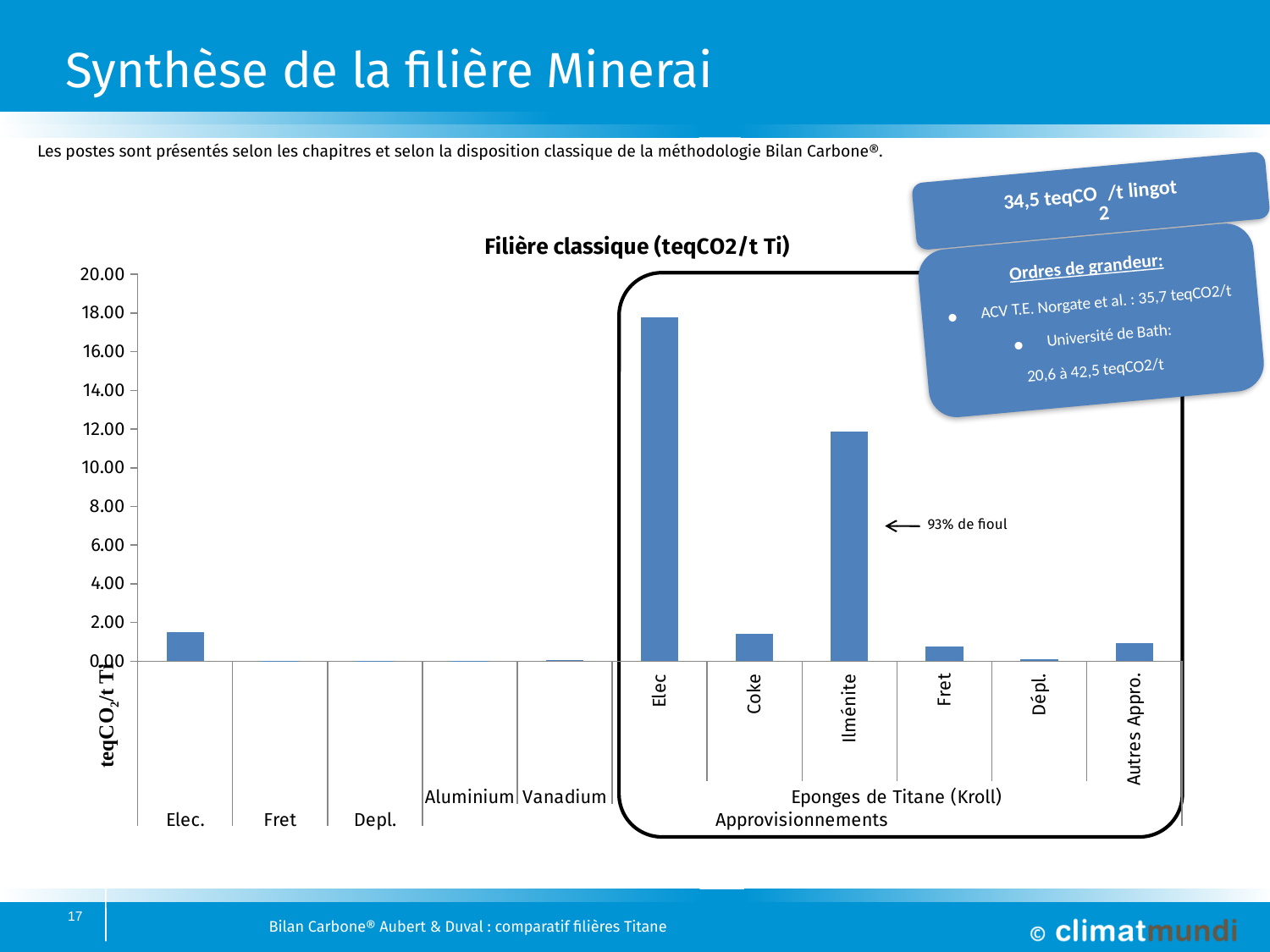

# Synthèse de la filière Minerai
Les postes sont présentés selon les chapitres et selon la disposition classique de la méthodologie Bilan Carbone®.
34,5 teqCO2/t lingot

### Chart: Filière classique (teqCO2/t Ti)

| Category | Synthèse |
|---|---|
|  | 1.5182639999999998 |
|  | 0.0017681873084823133 |
|  | 0.019930633299683392 |
|  | 0.01535416666666667 |
|  | 0.06575 |
| Elec | 17.776059840000002 |
| Coke | 1.40191990126333 |
| Ilménite | 11.855491302311002 |
| Fret | 0.775433427402414 |
| Dépl. | 0.1084226451502777 |
| Autres Appro. | 0.9473904000000005 |
Ordres de grandeur:
 ACV T.E. Norgate et al. : 35,7 teqCO2/t
 Université de Bath:
20,6 à 42,5 teqCO2/t
93% de fioul